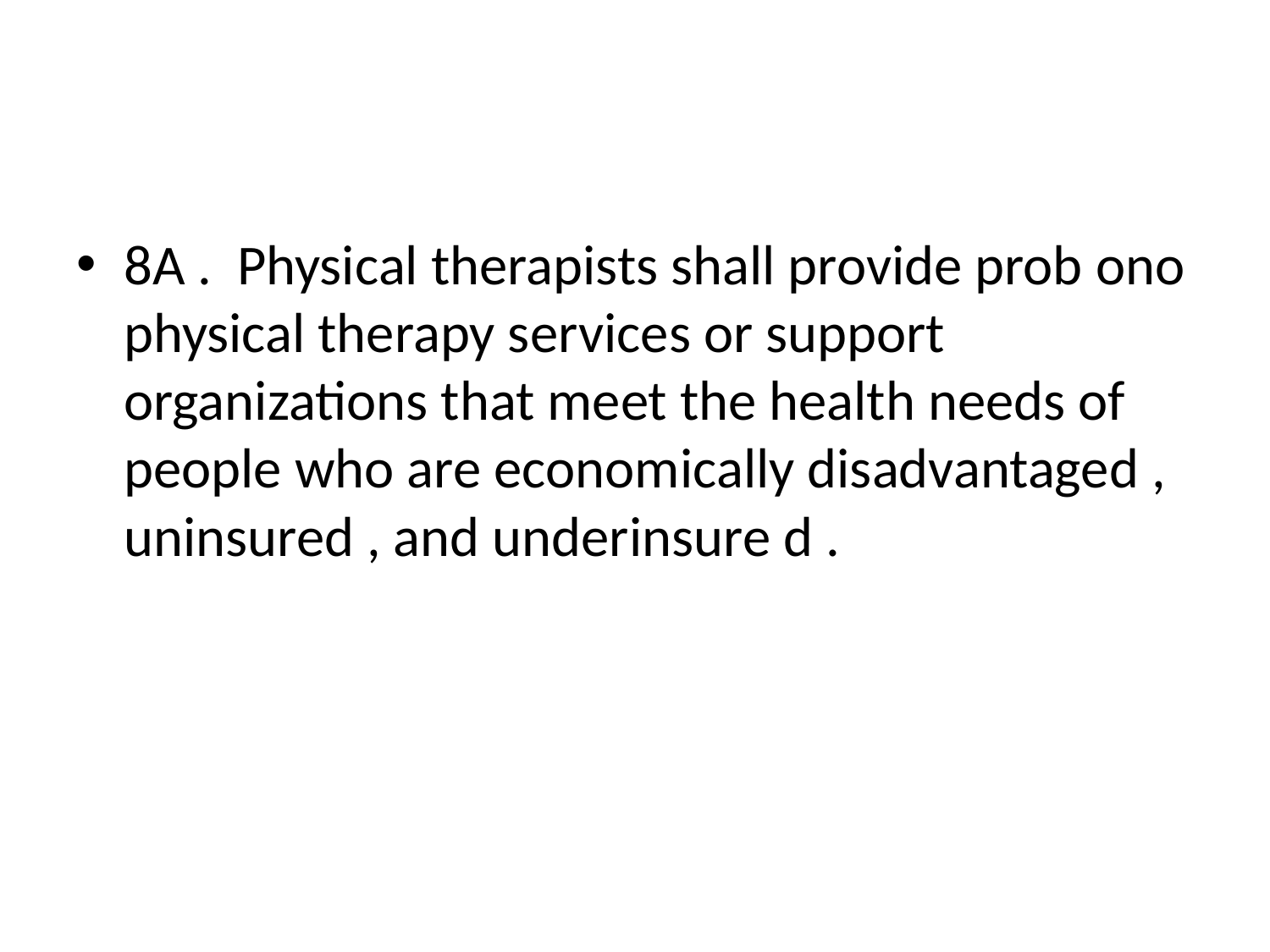

#
8A .  Physical therapists shall provide prob ono physical therapy services or support organizations that meet the health needs of people who are economically disadvantaged , uninsured , and underinsure d .